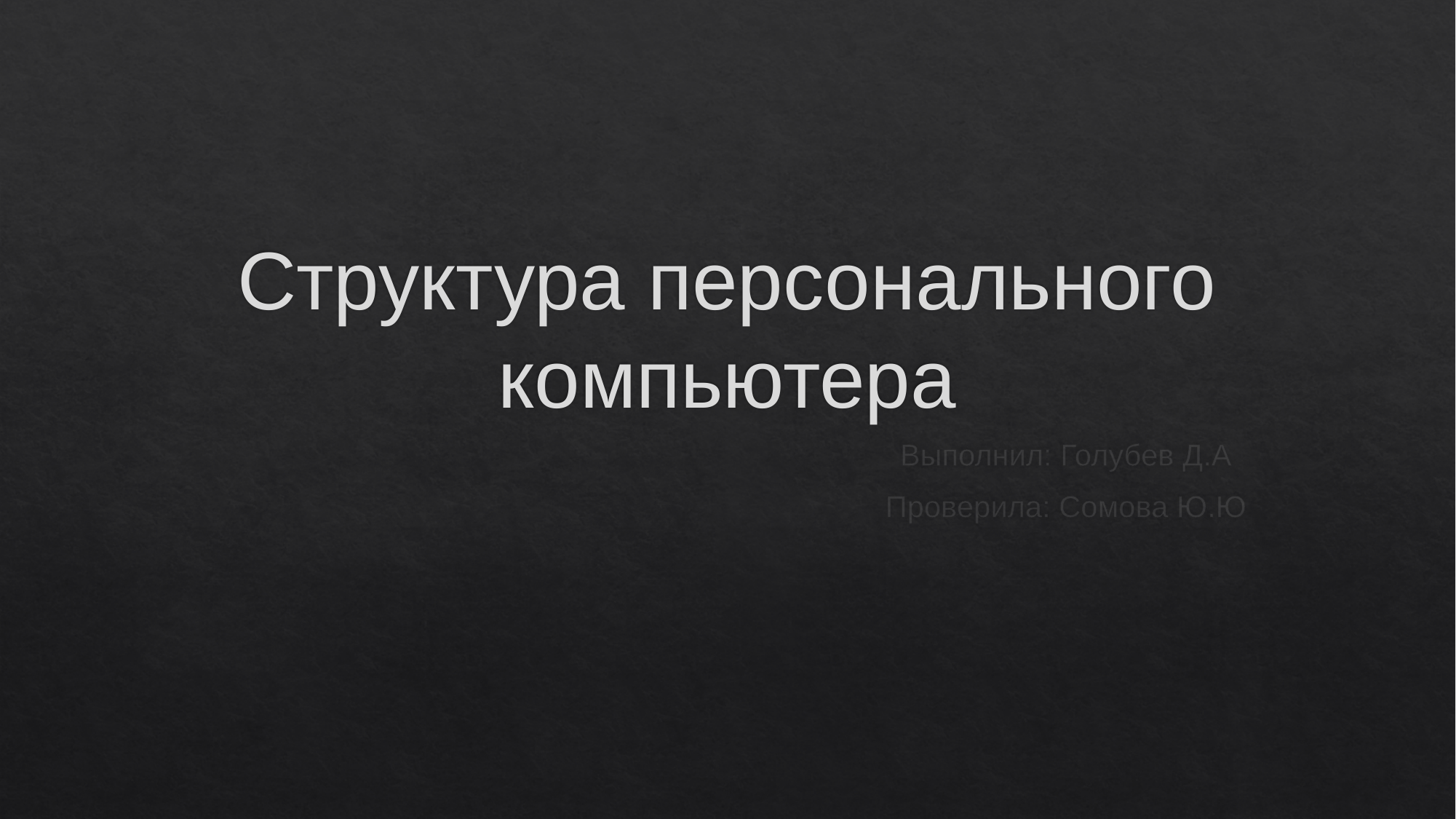

# Структура персонального компьютера
                                                                                 Выполнил: Голубев Д.А
                                                                                 Проверила: Сомова Ю.Ю